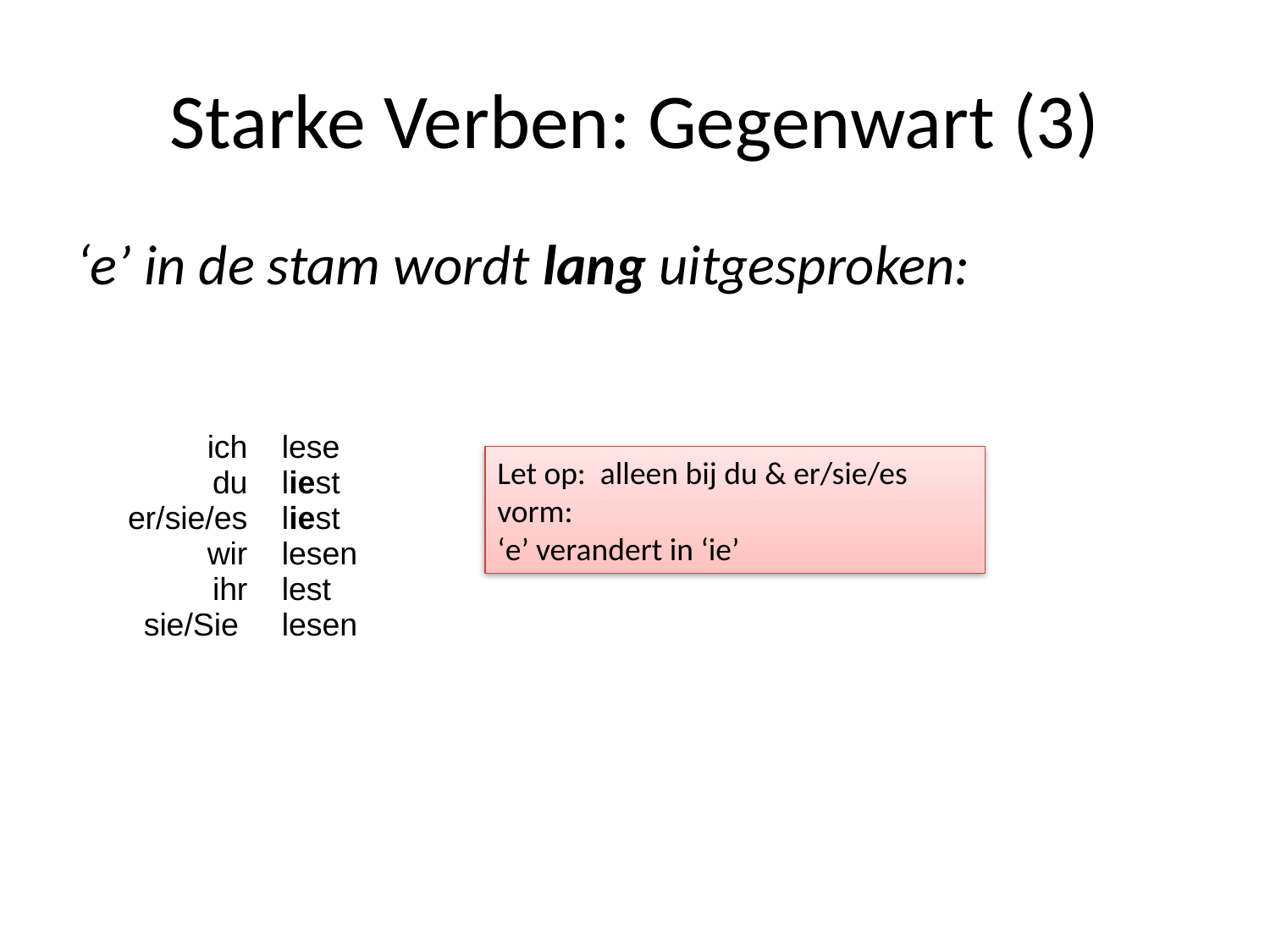

# Starke Verben: Gegenwart (3)
‘e’ in de stam wordt lang uitgesproken:

| ich  du  er/sie/es  wir  ihr  sie/Sie | lese liest liest lesen lest lesen |
| --- | --- |
Let op:  alleen bij du & er/sie/es vorm:
‘e’ verandert in ‘ie’